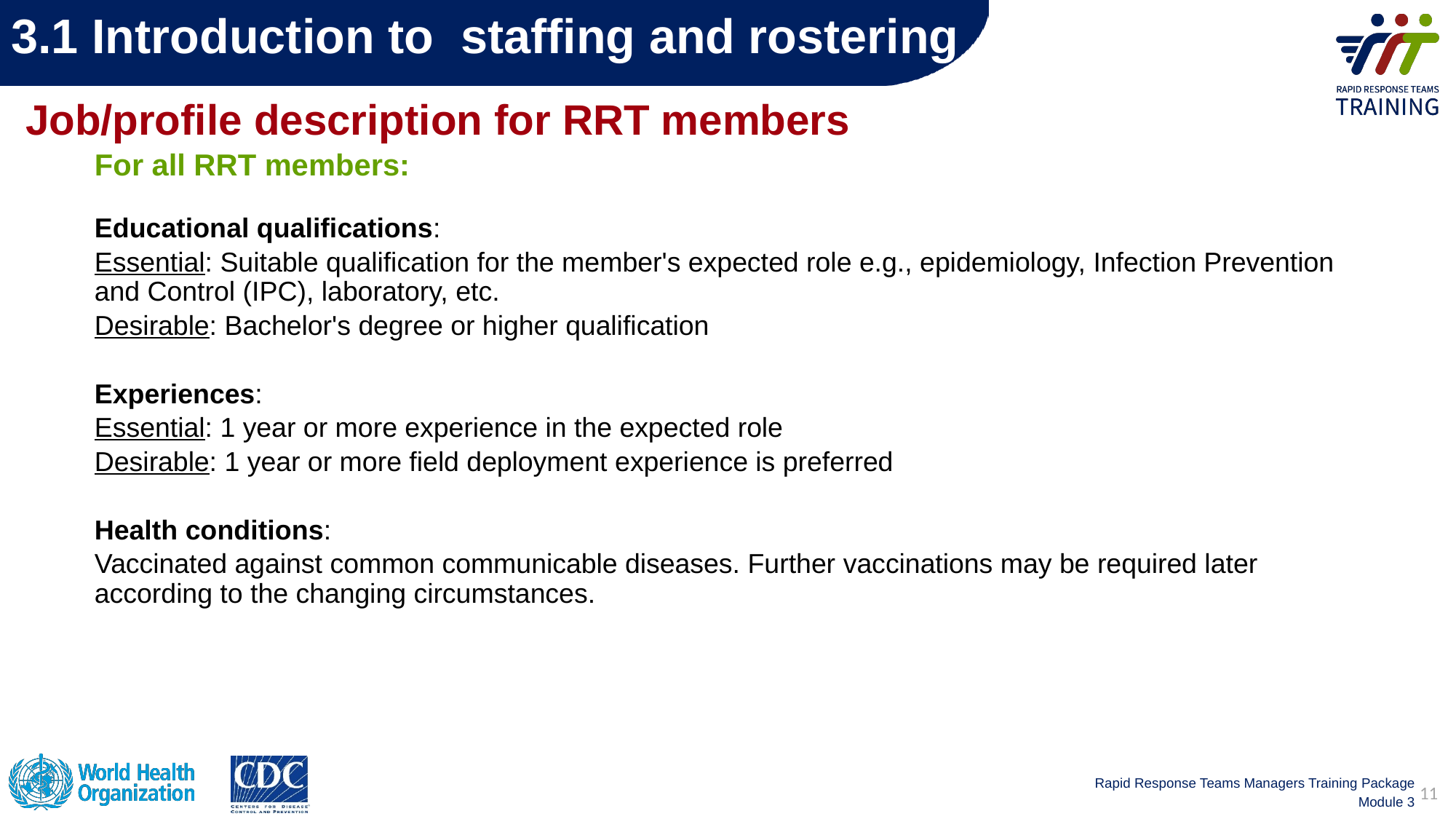

3.1 Introduction to  staffing and rostering
# Job/profile description for RRT members
For all RRT members:

Educational qualifications:
Essential: Suitable qualification for the member's expected role e.g., epidemiology, Infection Prevention and Control (IPC), laboratory, etc.
Desirable: Bachelor's degree or higher qualification

Experiences:
Essential: 1 year or more experience in the expected role
Desirable: 1 year or more field deployment experience is preferred

Health conditions:
Vaccinated against common communicable diseases. Further vaccinations may be required later according to the changing circumstances.

11